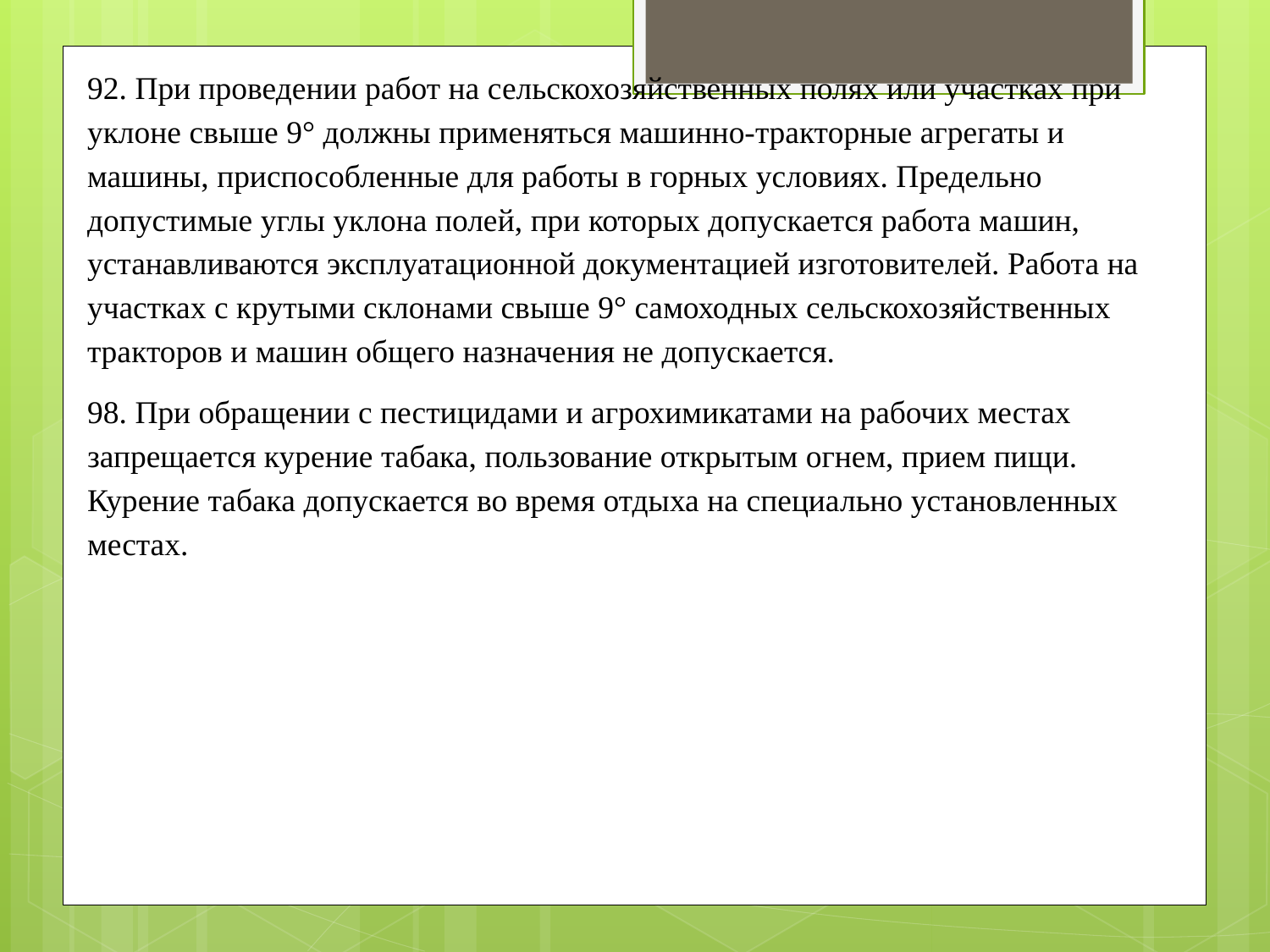

92. При проведении работ на сельскохозяйственных полях или участках при уклоне свыше 9° должны применяться машинно-тракторные агрегаты и машины, приспособленные для работы в горных условиях. Предельно допустимые углы уклона полей, при которых допускается работа машин, устанавливаются эксплуатационной документацией изготовителей. Работа на участках с крутыми склонами свыше 9° самоходных сельскохозяйственных тракторов и машин общего назначения не допускается.
98. При обращении с пестицидами и агрохимикатами на рабочих местах запрещается курение табака, пользование открытым огнем, прием пищи. Курение табака допускается во время отдыха на специально установленных местах.